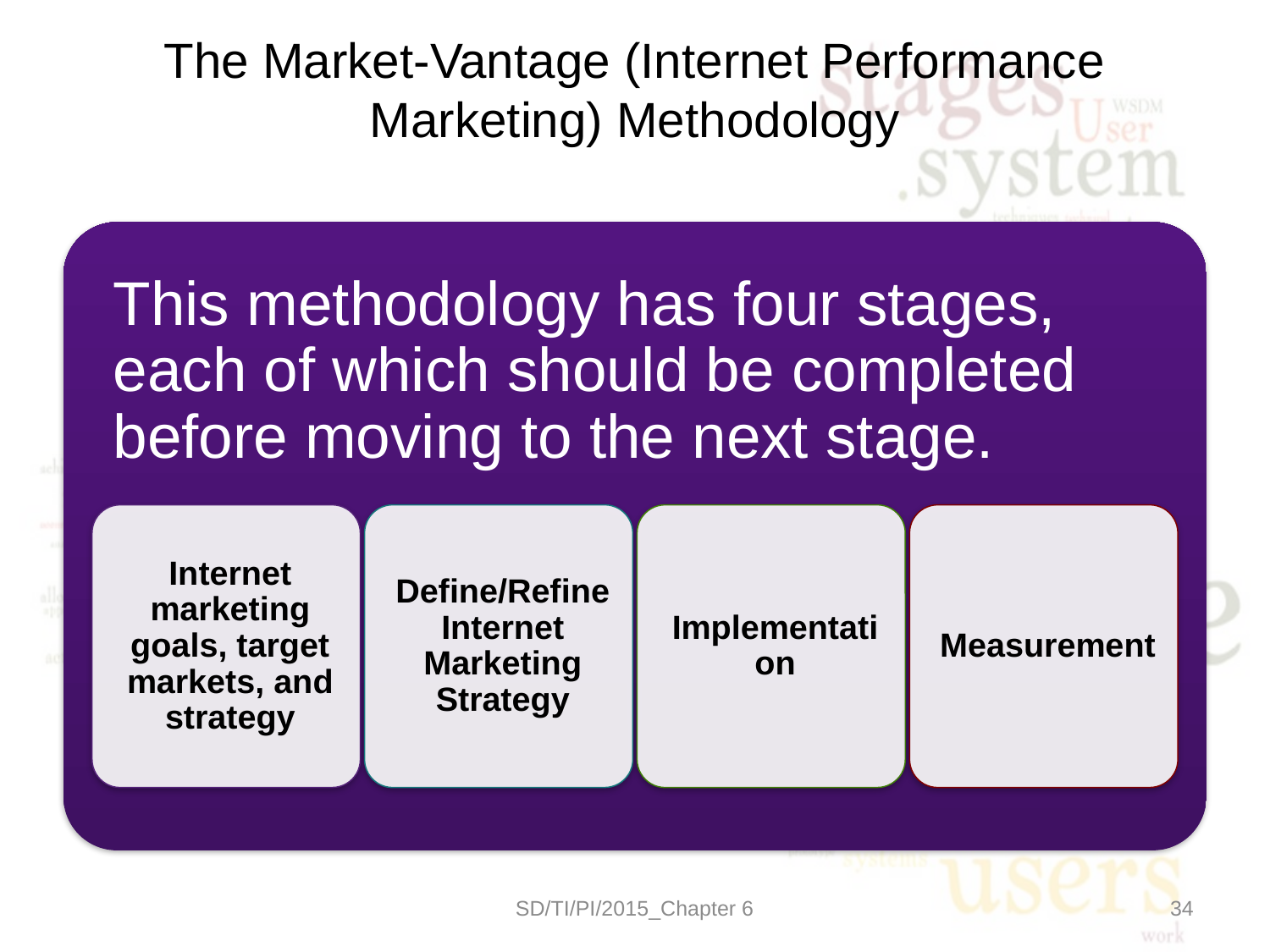

# The Market-Vantage (Internet Performance Marketing) Methodology
This methodology has four stages, each of which should be completed before moving to the next stage.
Internet marketing goals, target markets, and strategy
Define/Refine Internet Marketing Strategy
Implementation
Measurement
SD/TI/PI/2015_Chapter 6
34